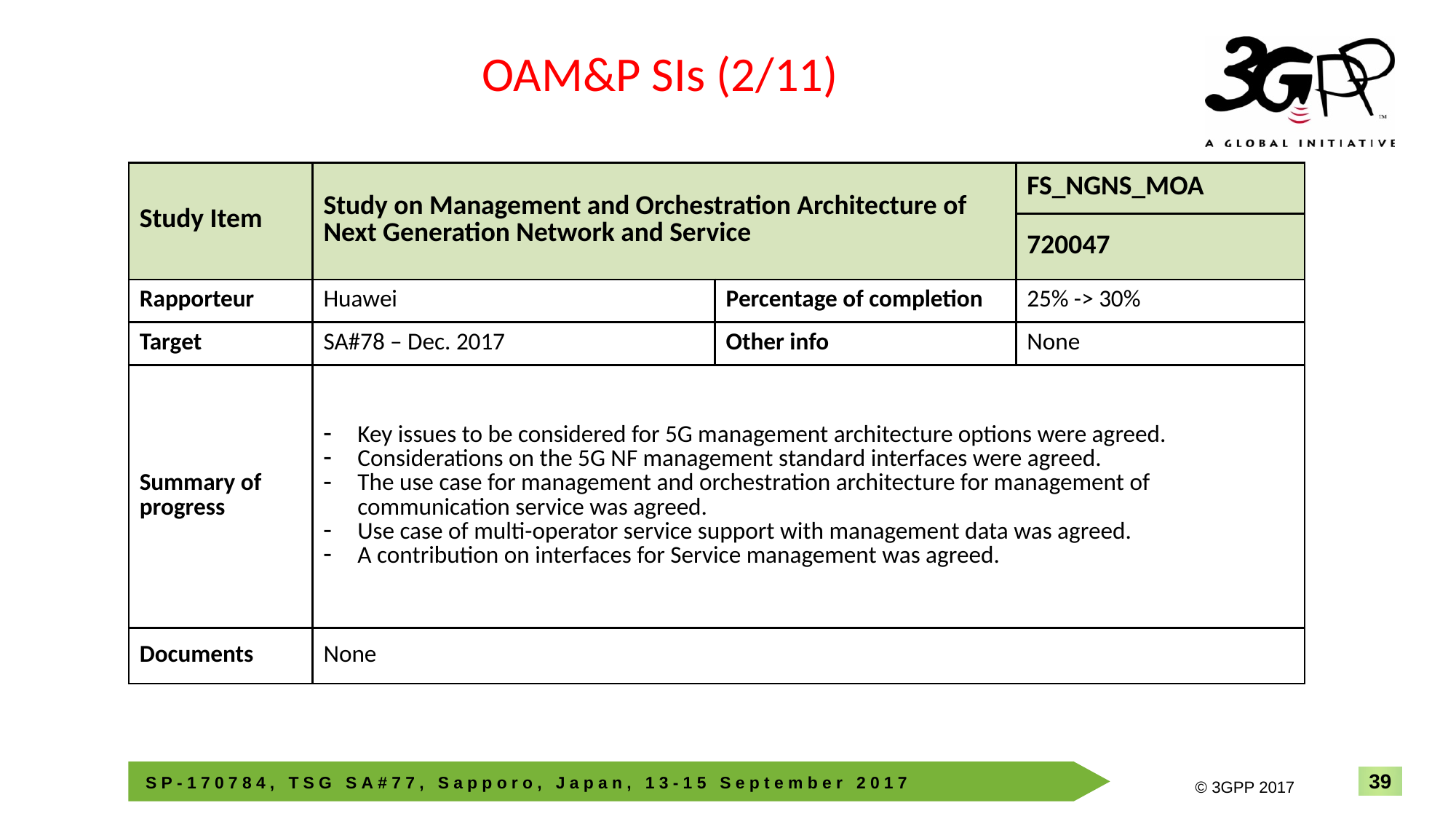

OAM&P SIs (2/11)
| Study Item | Study on Management and Orchestration Architecture of Next Generation Network and Service |  | FS\_NGNS\_MOA |
| --- | --- | --- | --- |
|  |  |  | 720047 |
| Rapporteur | Huawei | Percentage of completion | 25% -> 30% |
| Target | SA#78 – Dec. 2017 | Other info | None |
| Summary of progress | Key issues to be considered for 5G management architecture options were agreed. Considerations on the 5G NF management standard interfaces were agreed. The use case for management and orchestration architecture for management of communication service was agreed. Use case of multi-operator service support with management data was agreed. A contribution on interfaces for Service management was agreed. |  |  |
| Documents | None |  |  |